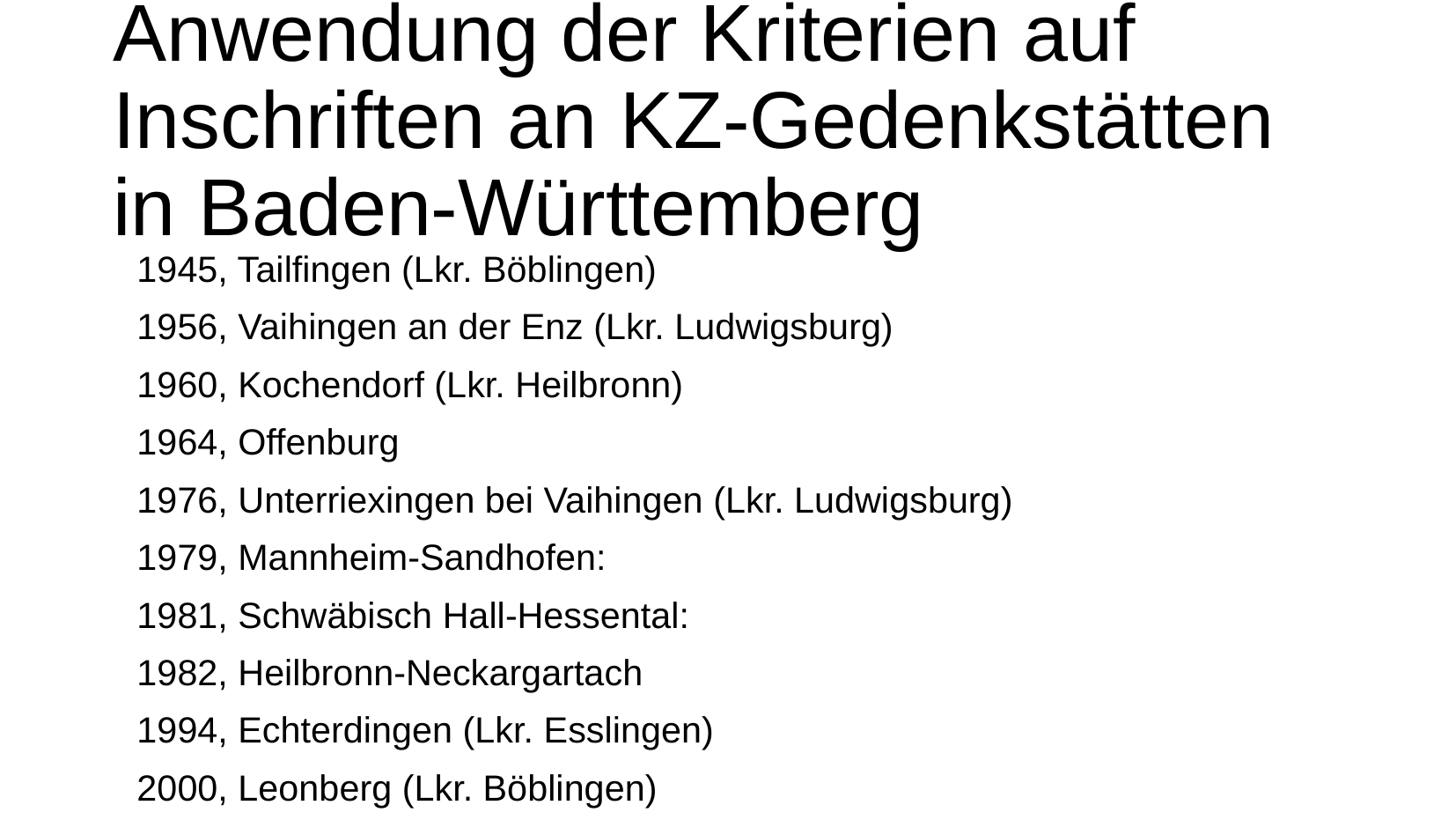

# Anwendung der Kriterien auf Inschriften an KZ-Gedenkstätten in Baden-Württemberg
1945, Tailfingen (Lkr. Böblingen)
1956, Vaihingen an der Enz (Lkr. Ludwigsburg)
1960, Kochendorf (Lkr. Heilbronn)
1964, Offenburg
1976, Unterriexingen bei Vaihingen (Lkr. Ludwigsburg)
1979, Mannheim-Sandhofen:
1981, Schwäbisch Hall-Hessental:
1982, Heilbronn-Neckargartach
1994, Echterdingen (Lkr. Esslingen)
2000, Leonberg (Lkr. Böblingen)